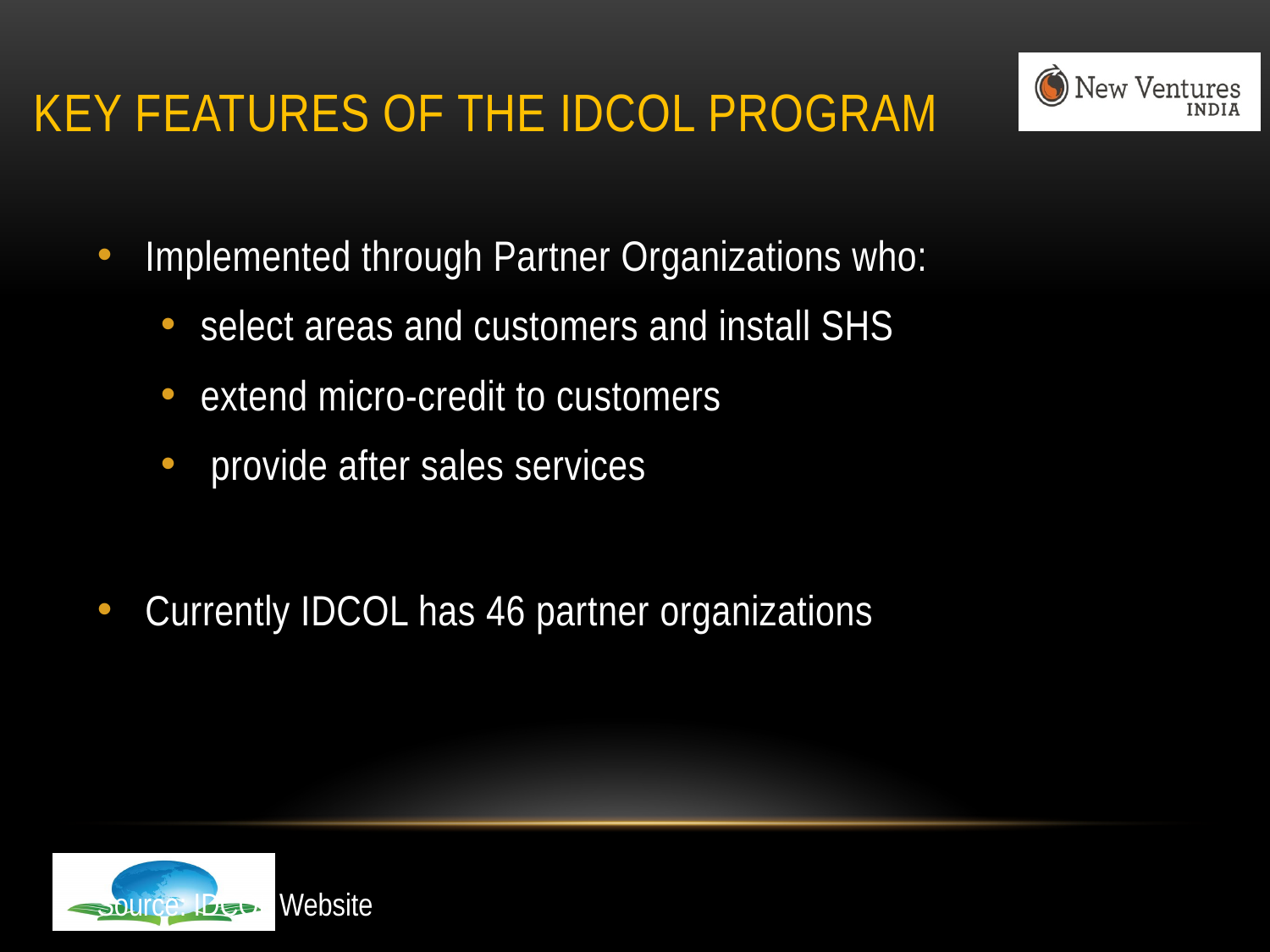

# Key FEATURES of the IDCOL PROGRAM
Implemented through Partner Organizations who:
select areas and customers and install SHS
extend micro-credit to customers
 provide after sales services

Currently IDCOL has 46 partner organizations
Source: IDCOL Website